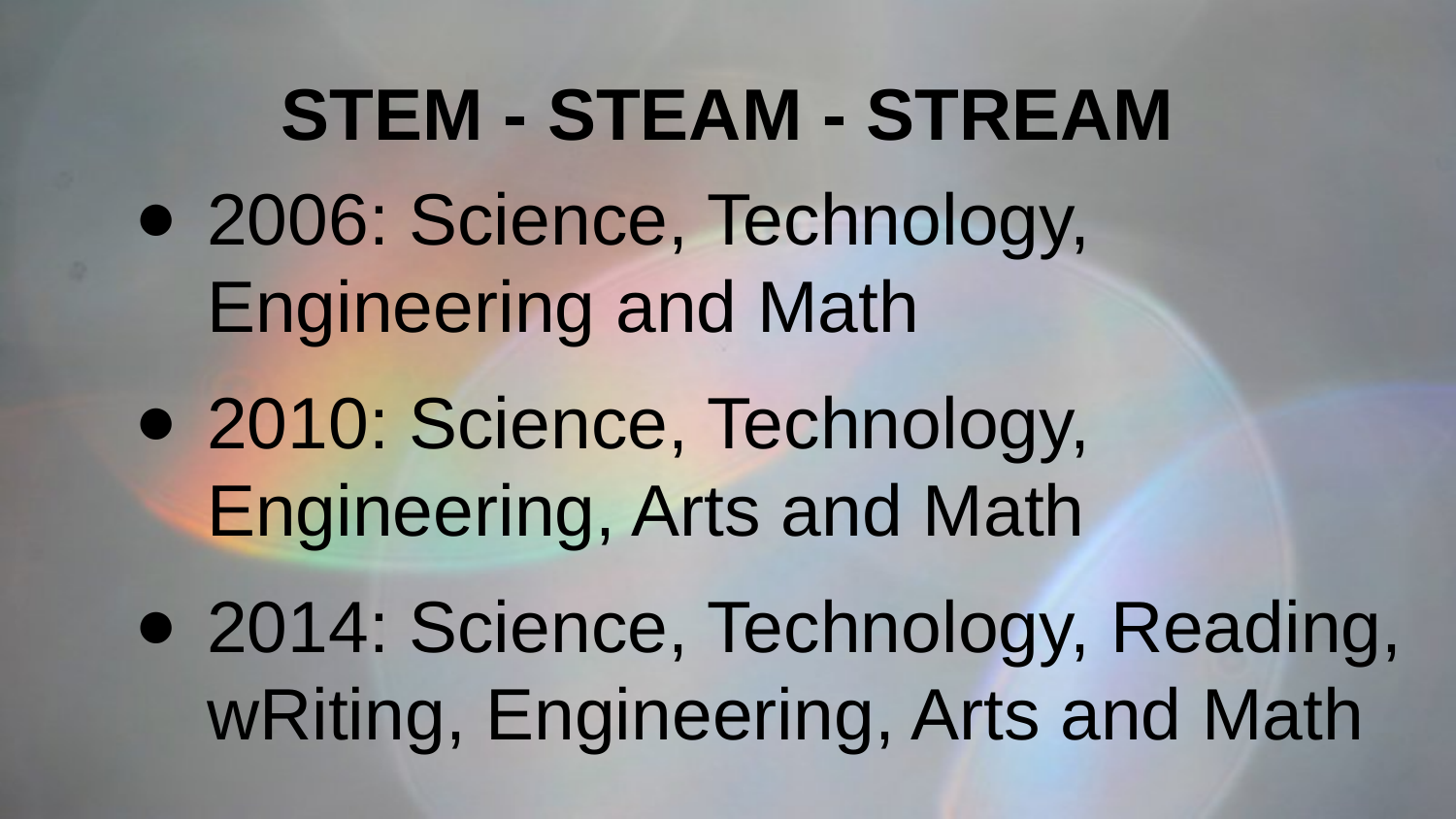

# STEM - STEAM - STREAM
2006: Science, Technology, Engineering and Math

2010: Science, Technology, Engineering, Arts and Math

2014: Science, Technology, Reading, wRiting, Engineering, Arts and Math